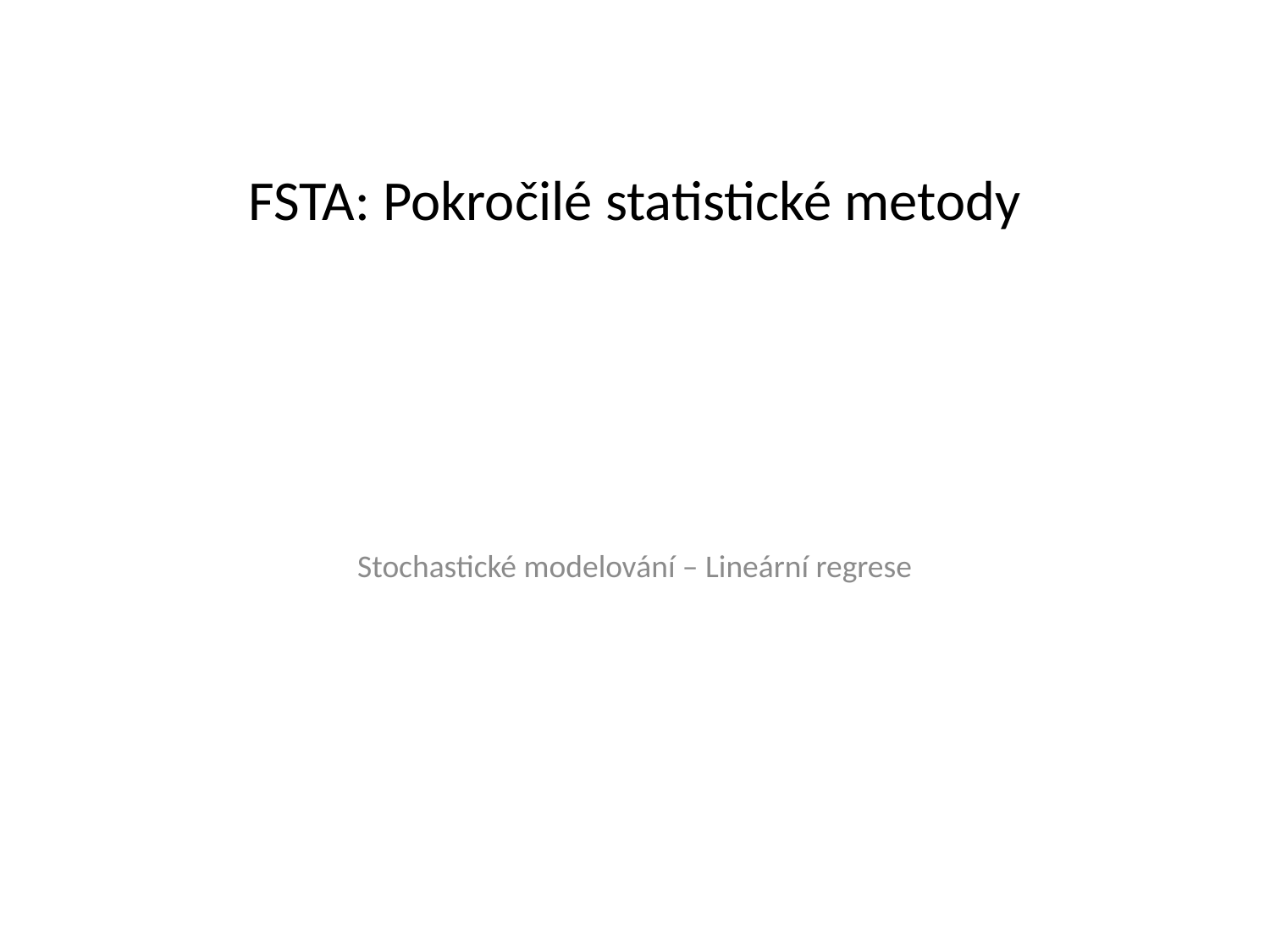

# FSTA: Pokročilé statistické metody
Stochastické modelování – Lineární regrese